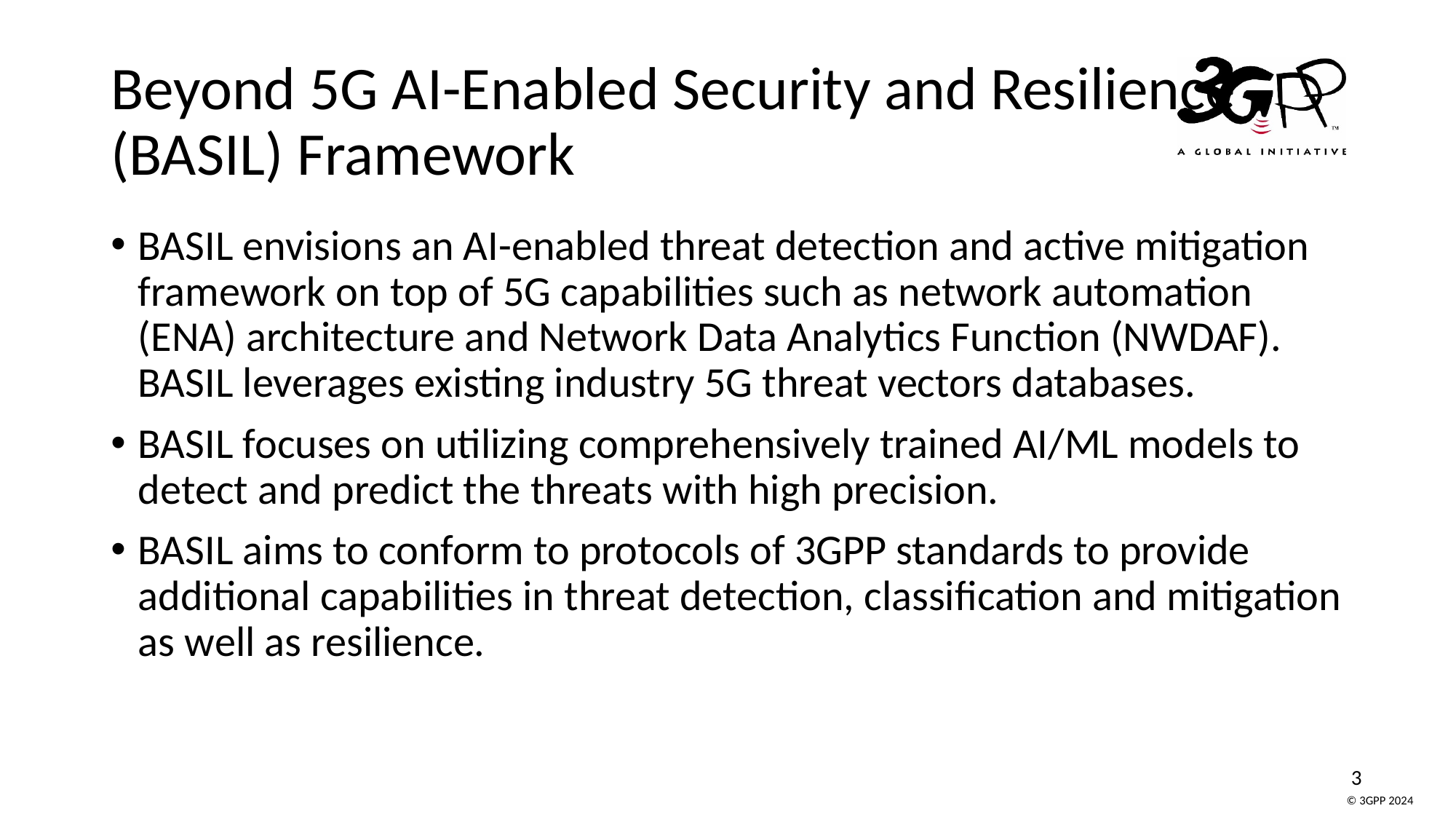

# Beyond 5G AI-Enabled Security and Resilience (BASIL) Framework
BASIL envisions an AI-enabled threat detection and active mitigation framework on top of 5G capabilities such as network automation (ENA) architecture and Network Data Analytics Function (NWDAF). BASIL leverages existing industry 5G threat vectors databases.
BASIL focuses on utilizing comprehensively trained AI/ML models to detect and predict the threats with high precision.
BASIL aims to conform to protocols of 3GPP standards to provide additional capabilities in threat detection, classification and mitigation as well as resilience.